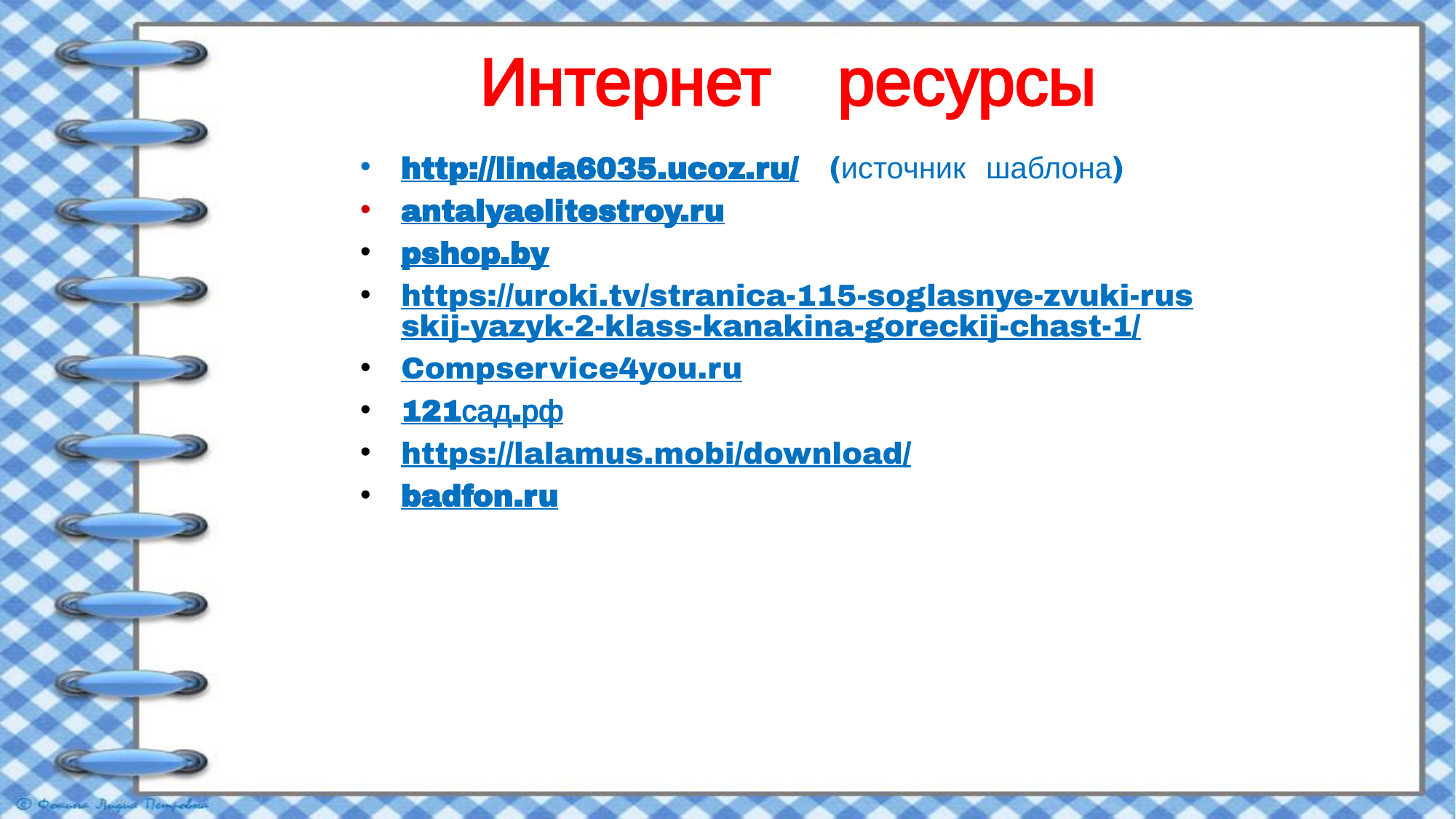

# Интернет   ресурсы
http://linda6035.ucoz.ru/   (источник  шаблона)
antalyaelitestroy.ru
pshop.by
https://uroki.tv/stranica-115-soglasnye-zvuki-russkij-yazyk-2-klass-kanakina-goreckij-chast-1/
Compservice4you.ru
121сад.рф
https://lalamus.mobi/download/
badfon.ru